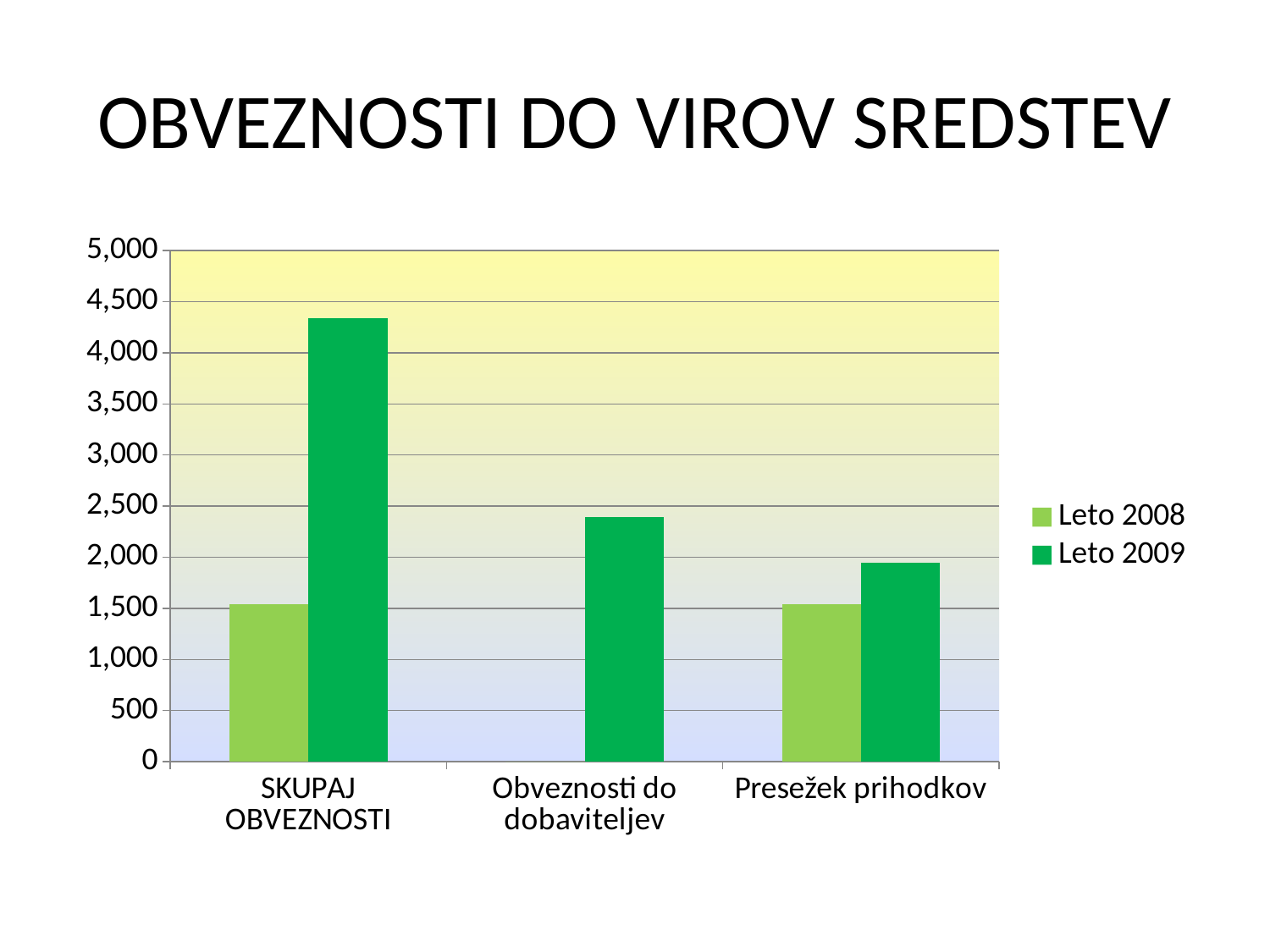

# OBVEZNOSTI DO VIROV SREDSTEV

### Chart

| Category | Leto 2008 | Leto 2009 |
|---|---|---|
| SKUPAJ OBVEZNOSTI | 1542.24 | 4336.17 |
| Obveznosti do dobaviteljev | 0.0 | 2393.99 |
| Presežek prihodkov | 1542.24 | 1942.1799999999998 |